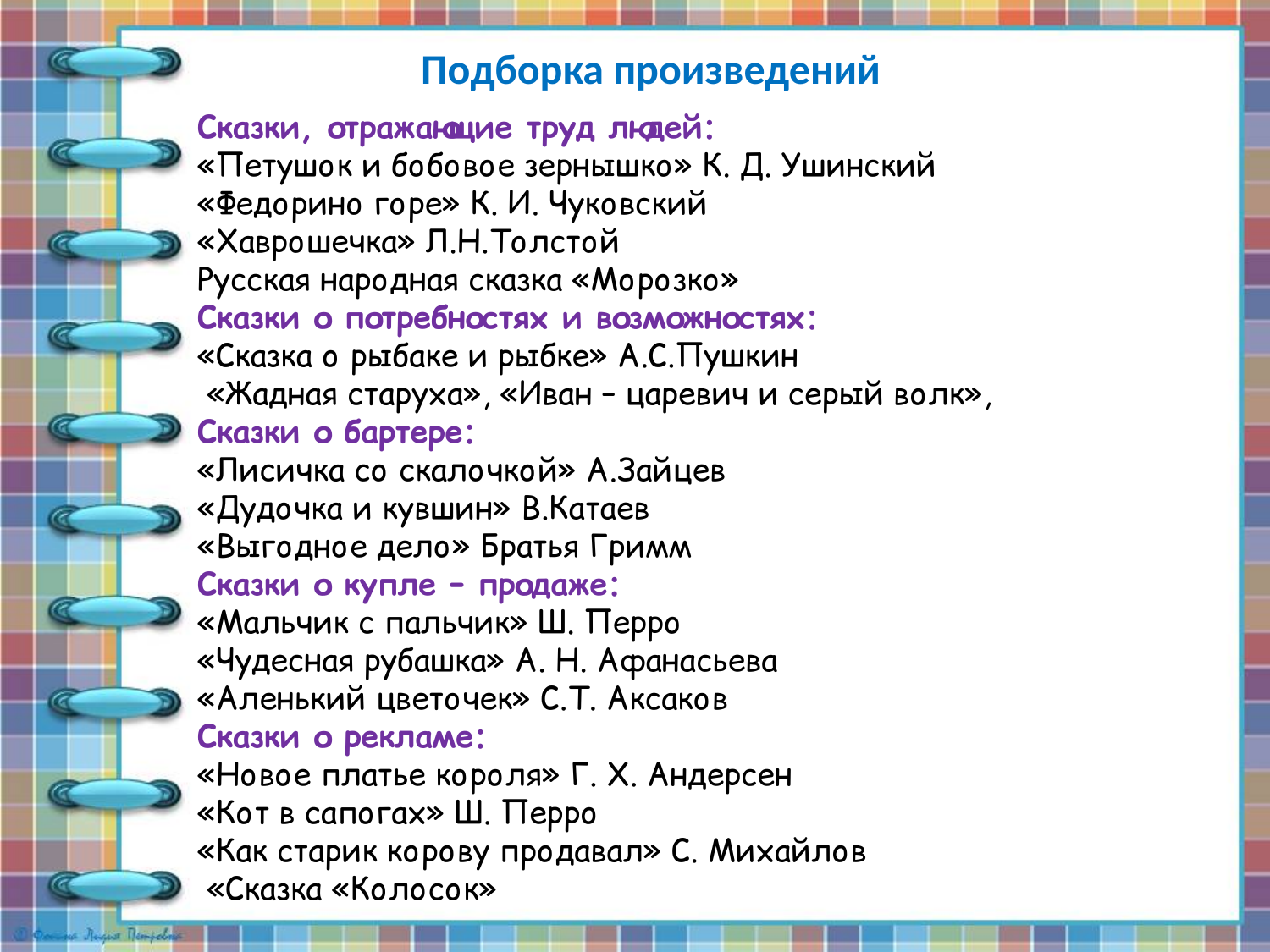

Подборка произведений
Сказки, отражающие труд людей:
«Петушок и бобовое зернышко» К. Д. Ушинский
«Федорино горе» К. И. Чуковский
«Хаврошечка» Л.Н.Толстой
Русская народная сказка «Морозко»
Сказки о потребностях и возможностях:
«Сказка о рыбаке и рыбке» А.С.Пушкин
 «Жадная старуха», «Иван – царевич и серый волк»,
Сказки о бартере:
«Лисичка со скалочкой» А.Зайцев
«Дудочка и кувшин» В.Катаев
«Выгодное дело» Братья Гримм
Сказки о купле – продаже:
«Мальчик с пальчик» Ш. Перро
«Чудесная рубашка» А. Н. Афанасьева
«Аленький цветочек» С.Т. Аксаков
Сказки о рекламе:
«Новое платье короля» Г. Х. Андерсен
«Кот в сапогах» Ш. Перро
«Как старик корову продавал» С. Михайлов
 «Сказка «Колосок»